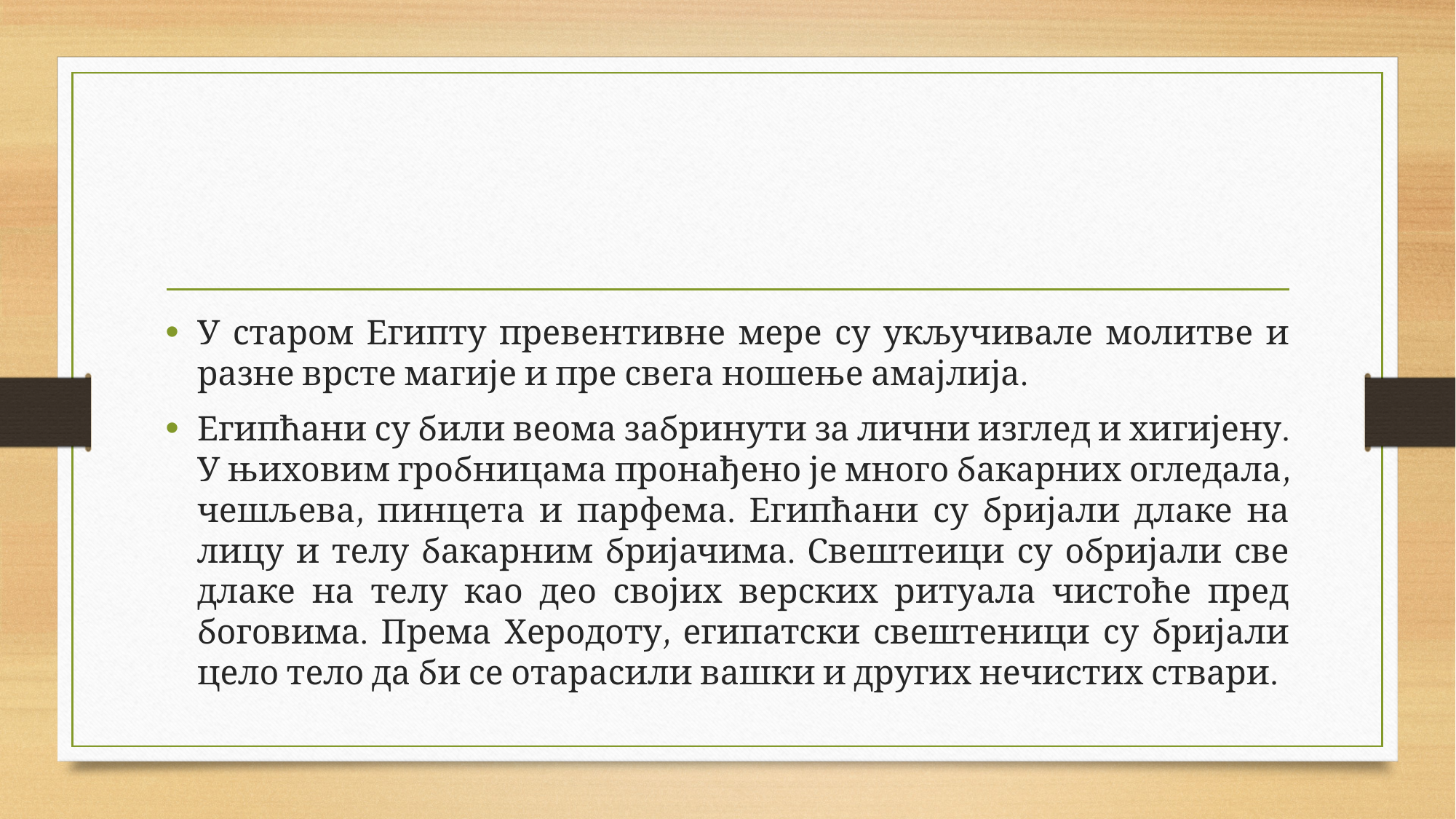

У старом Египту превентивне мере су укључивале молитве и разне врсте магије и пре свега ношење амајлија.
Египћани су били веома забринути за лични изглед и хигијену. У њиховим гробницама пронађено је много бакарних огледала, чешљева, пинцета и парфема. Египћани су бријали длаке на лицу и телу бакарним бријачима. Свештеици су обријали све длаке на телу као део својих верских ритуала чистоће пред боговима. Према Херодоту, египатски свештеници су бријали цело тело да би се отарасили вашки и других нечистих ствари.